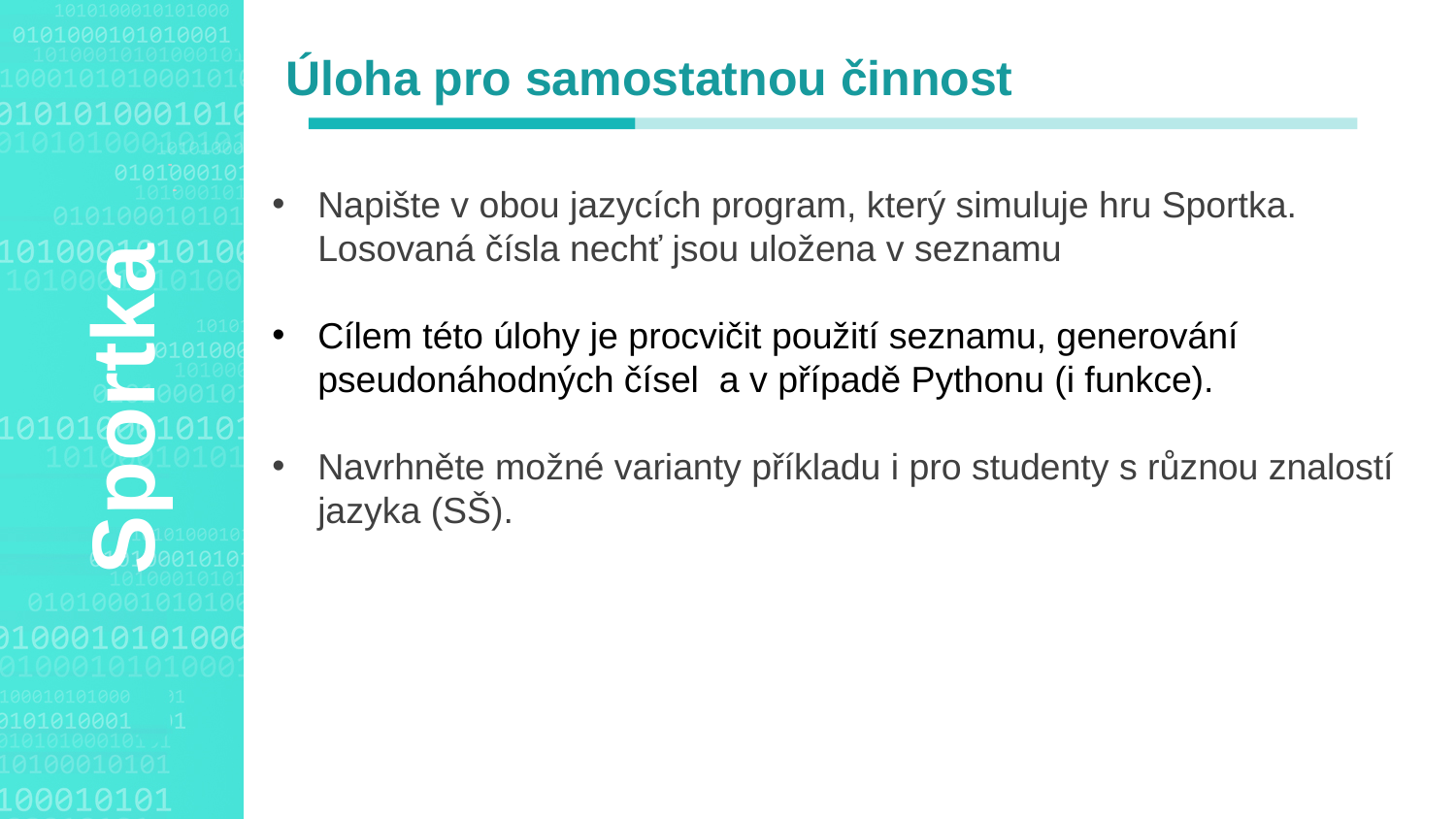

Úloha pro samostatnou činnost

Napište v obou jazycích program, který simuluje hru Sportka. Losovaná čísla nechť jsou uložena v seznamu

Cílem této úlohy je procvičit použití seznamu, generování
pseudonáhodných čísel  a v případě Pythonu (i funkce).

Navrhněte možné varianty příkladu i pro studenty s různou znalostí jazyka (SŠ).

Agenda Style

Sportka